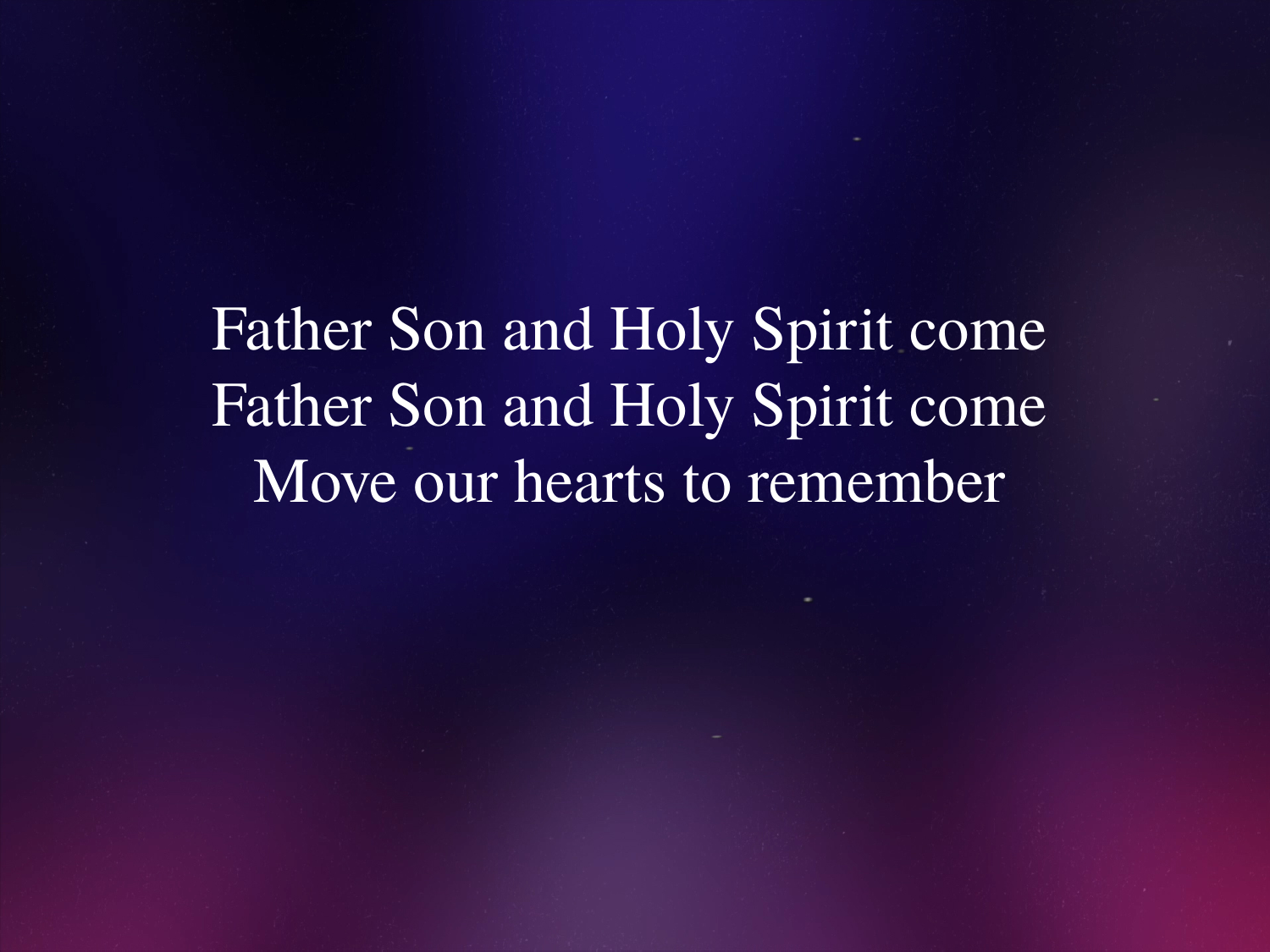

# Father Son and Holy Spirit come Father Son and Holy Spirit come Move our hearts to remember